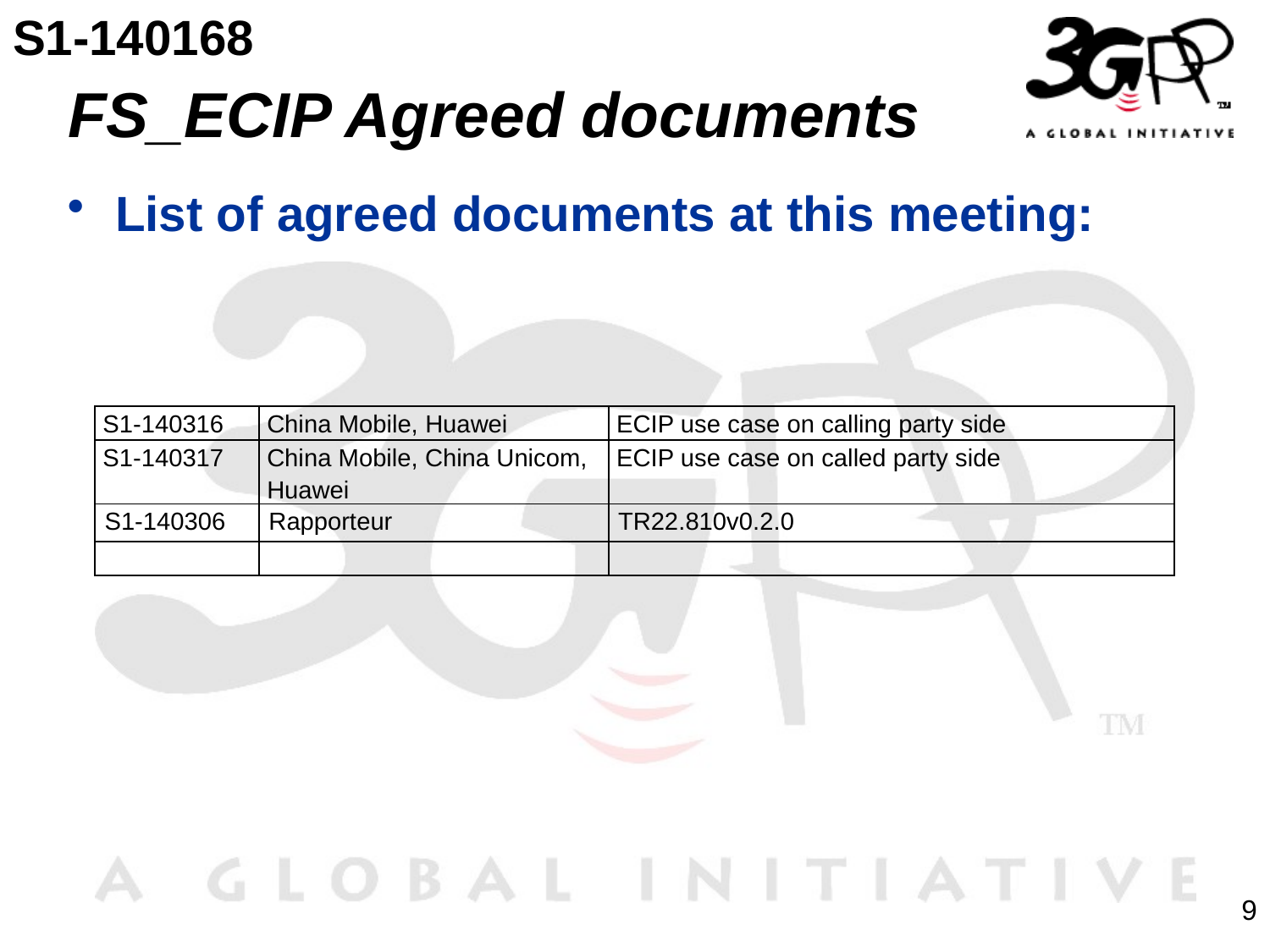

S1-140168
# FS_ECIP Agreed documents
List of agreed documents at this meeting:

| S1-140316 | China Mobile, Huawei | ECIP use case on calling party side |
| --- | --- | --- |
| S1-140317 | China Mobile, China Unicom, Huawei | ECIP use case on called party side |
| S1-140306 | Rapporteur | TR22.810v0.2.0 |
|  |  |  |
9